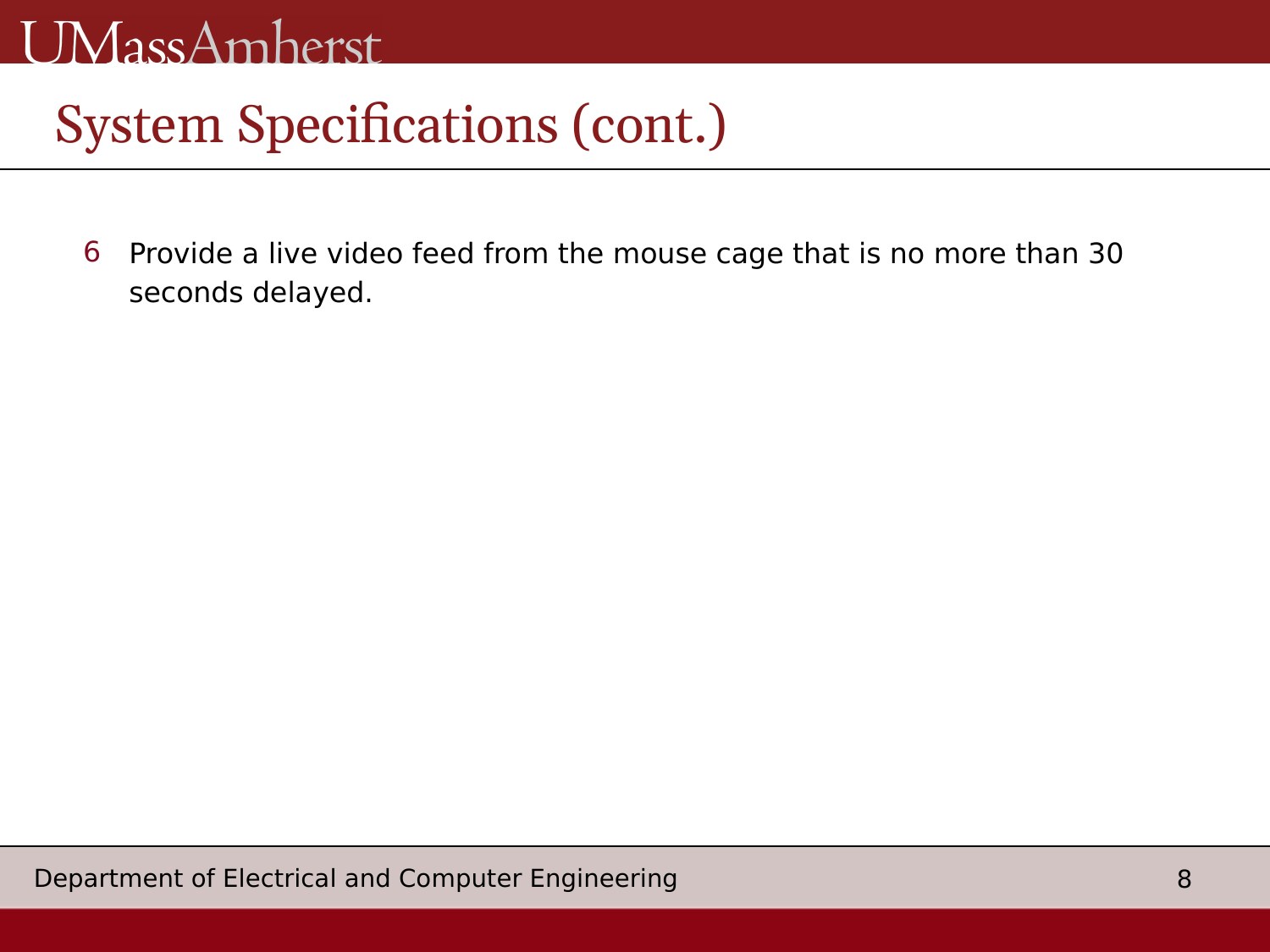

# System Specifications (cont.)

Provide a live video feed from the mouse cage that is no more than 30 seconds delayed.